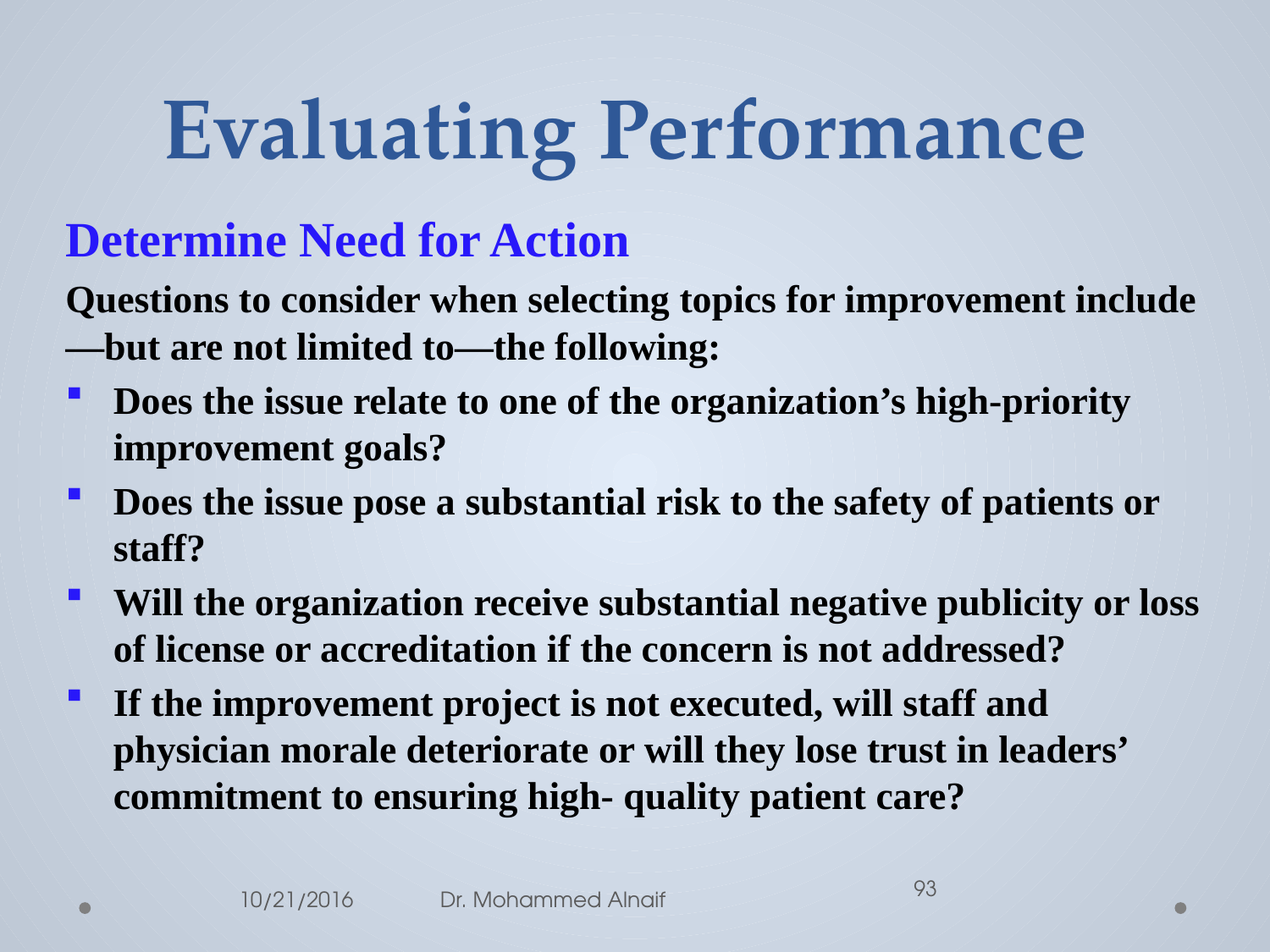

# Evaluating Performance
Determine Need for Action
Questions to consider when selecting topics for improvement include—but are not limited to—the following:
Does the issue relate to one of the organization’s high-priority improvement goals?
Does the issue pose a substantial risk to the safety of patients or staff?
Will the organization receive substantial negative publicity or loss of license or accreditation if the concern is not addressed?
If the improvement project is not executed, will staff and physician morale deteriorate or will they lose trust in leaders’ commitment to ensuring high- quality patient care?
93
10/21/2016
Dr. Mohammed Alnaif